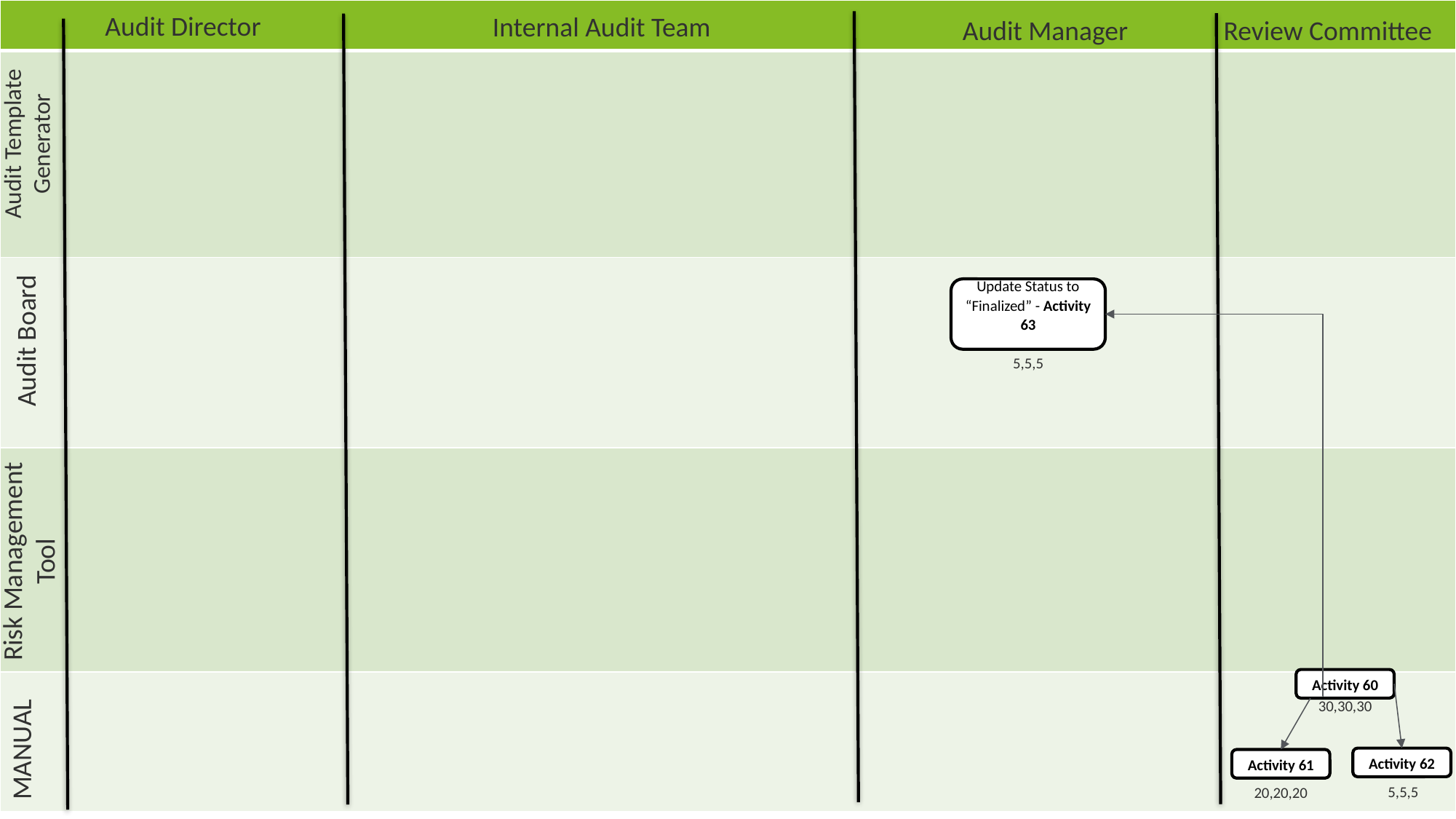

|  |
| --- |
|  |
|  |
|  |
|  |
Audit Director
Internal Audit Team
Audit Manager
Review Committee
Audit Template Generator
Update Status to “Finalized” - Activity 63

Audit Board
5,5,5
Risk Management Tool
Activity 60
30,30,30
MANUAL
Activity 62
Activity 61
5,5,5
20,20,20